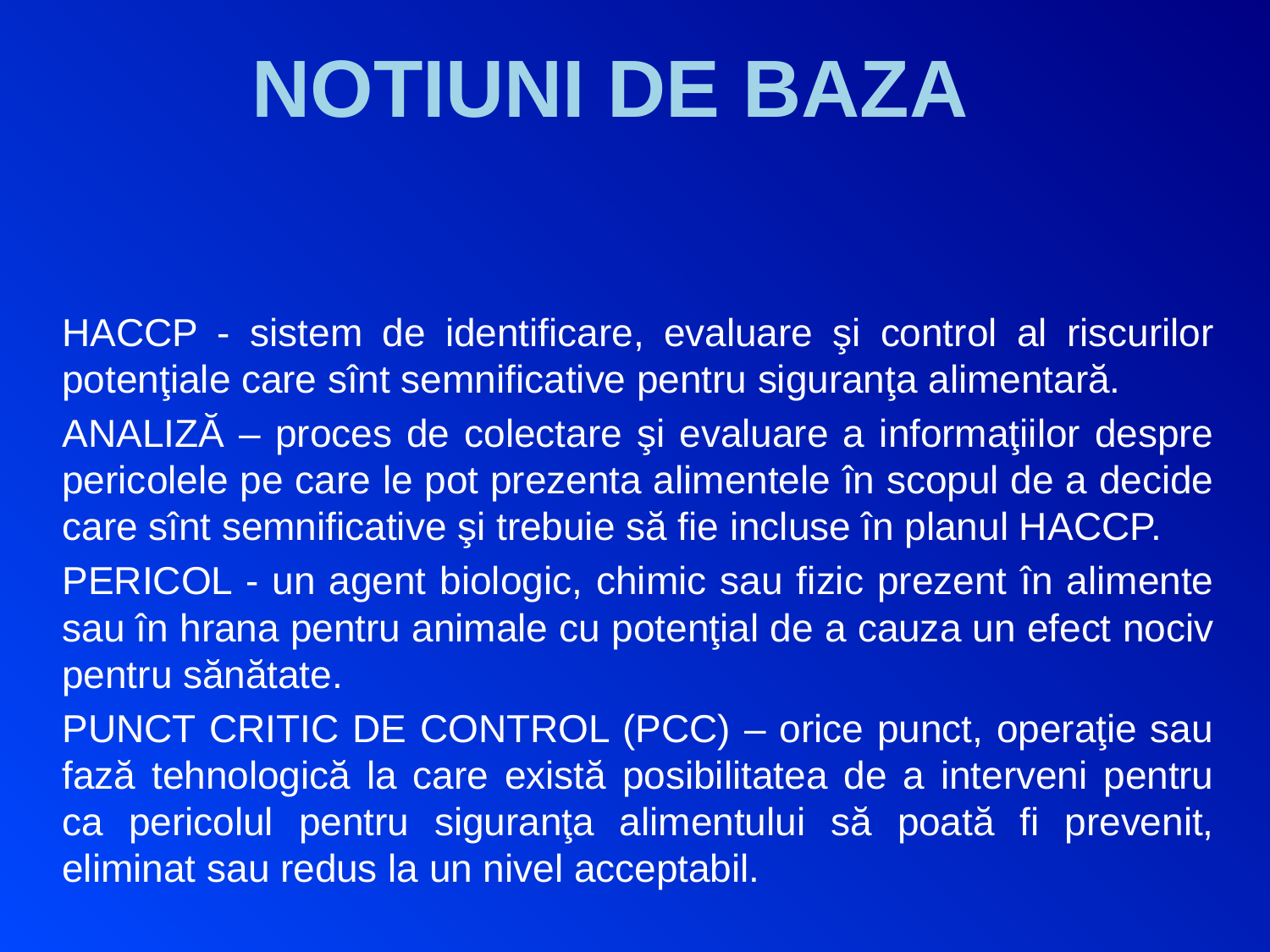

# Notiuni de baza
HACCP - sistem de identificare, evaluare şi control al riscurilor potenţiale care sînt semnificative pentru siguranţa alimentară.
ANALIZĂ – proces de colectare şi evaluare a informaţiilor despre pericolele pe care le pot prezenta alimentele în scopul de a decide care sînt semnificative şi trebuie să fie incluse în planul HACCP.
PERICOL - un agent biologic, chimic sau fizic prezent în alimente sau în hrana pentru animale cu potenţial de a cauza un efect nociv pentru sănătate.
PUNCT CRITIC DE CONTROL (PCC) – orice punct, operaţie sau fază tehnologică la care există posibilitatea de a interveni pentru ca pericolul pentru siguranţa alimentului să poată fi prevenit, eliminat sau redus la un nivel acceptabil.